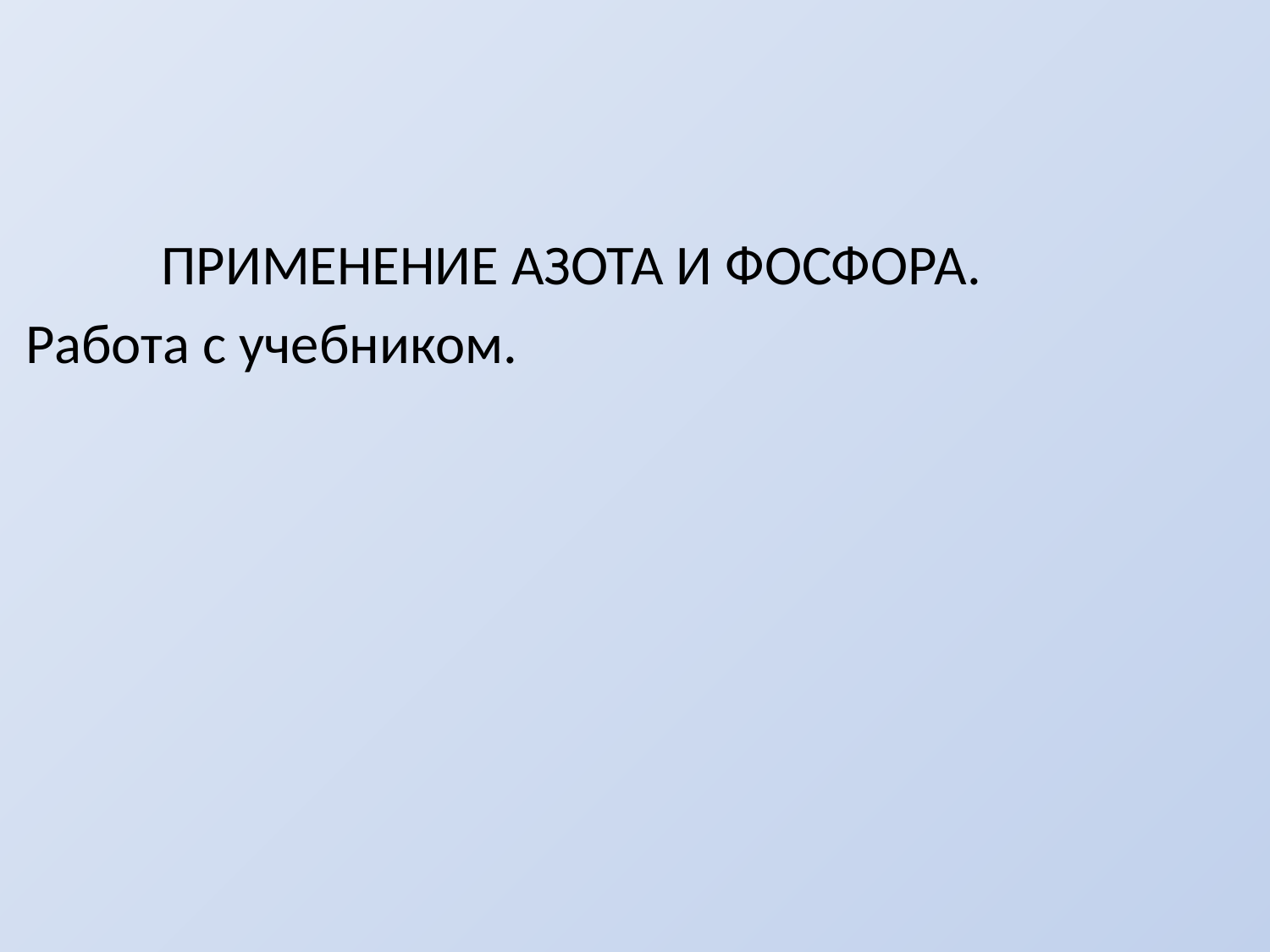

ПРИМЕНЕНИЕ АЗОТА И ФОСФОРА.
 Работа с учебником.